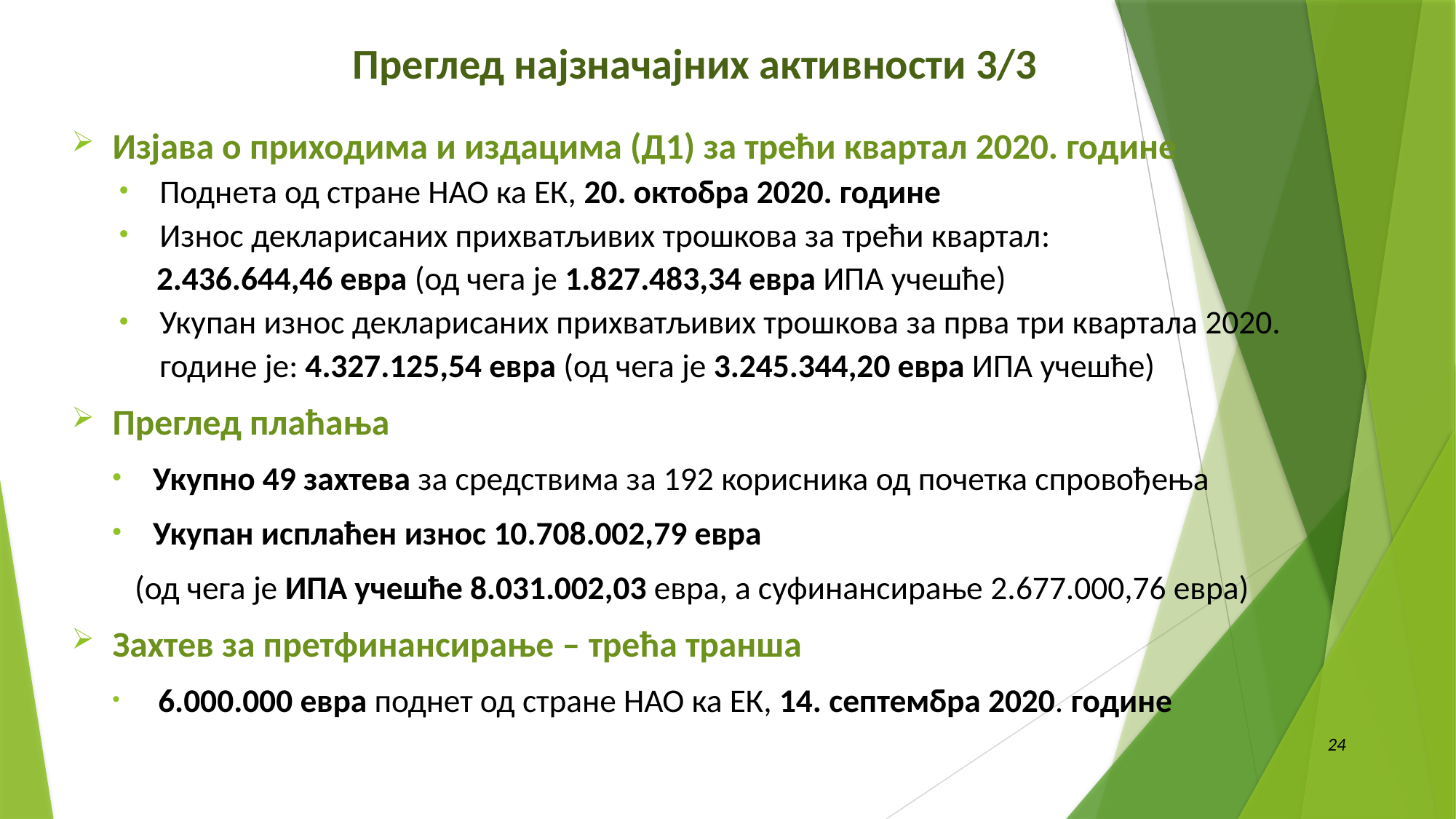

Преглед најзначајних активности 3/3
Изјава о приходима и издацима (Д1) за трећи квартал 2020. године
Поднета од стране НАО ка ЕК, 20. октобра 2020. године
Износ декларисаних прихватљивих трошкова за трећи квартал:
	     2.436.644,46 евра (од чега је 1.827.483,34 евра ИПА учешће)
Укупан износ декларисаних прихватљивих трошкова за прва три квартала 2020. године је: 4.327.125,54 евра (од чега је 3.245.344,20 евра ИПА учешће)
Преглед плаћања
Укупно 49 захтева за средствима за 192 корисника од почетка спровођења
Укупан исплаћен износ 10.708.002,79 евра
	   (од чега је ИПА учешће 8.031.002,03 евра, а суфинансирање 2.677.000,76 евра)
Захтев за претфинансирање – трећа транша
  6.000.000 евра поднет од стране НАО ка ЕК, 14. септембра 2020. године
24